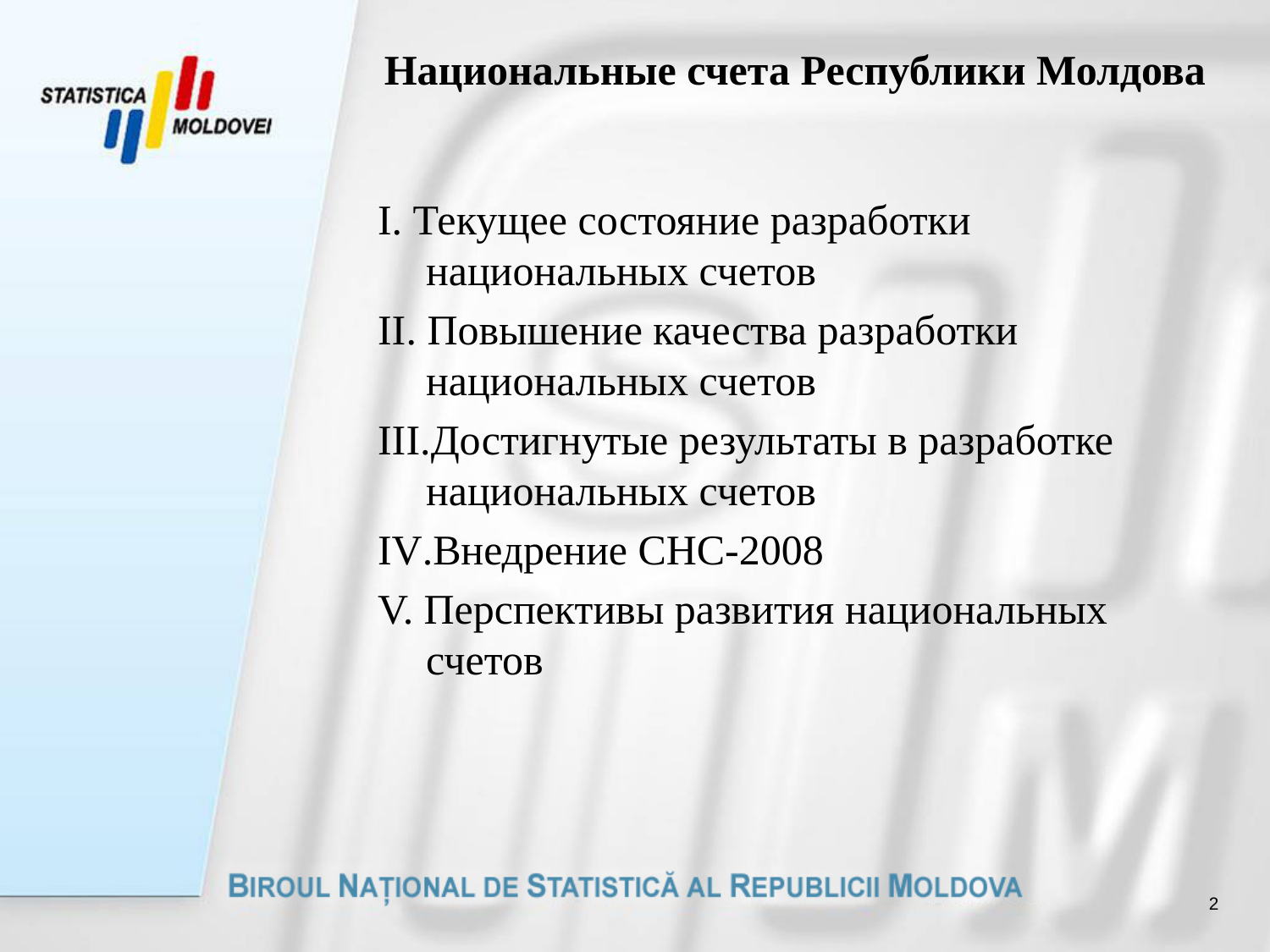

# Национальные счета Республики Молдова
I. Текущее состояние разработки национальных счетов
II. Повышение качества разработки национальных счетов
III.Достигнутые результаты в разработке    национальных счетов
IV.Внедрение СНС-2008
V. Перспективы развития национальных счетов
2